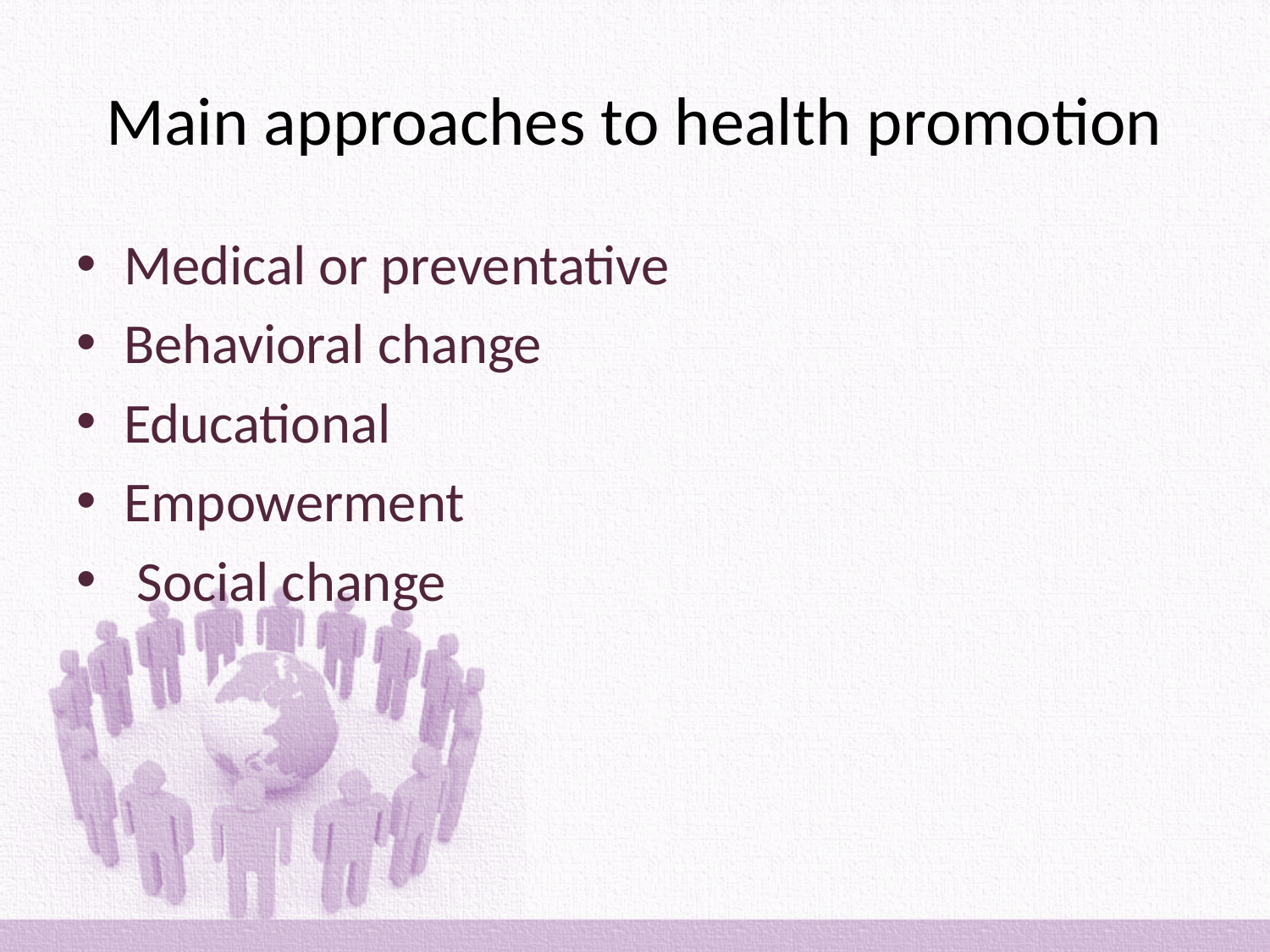

# Main approaches to health promotion
Medical or preventative
Behavioral change
Educational
Empowerment
 Social change